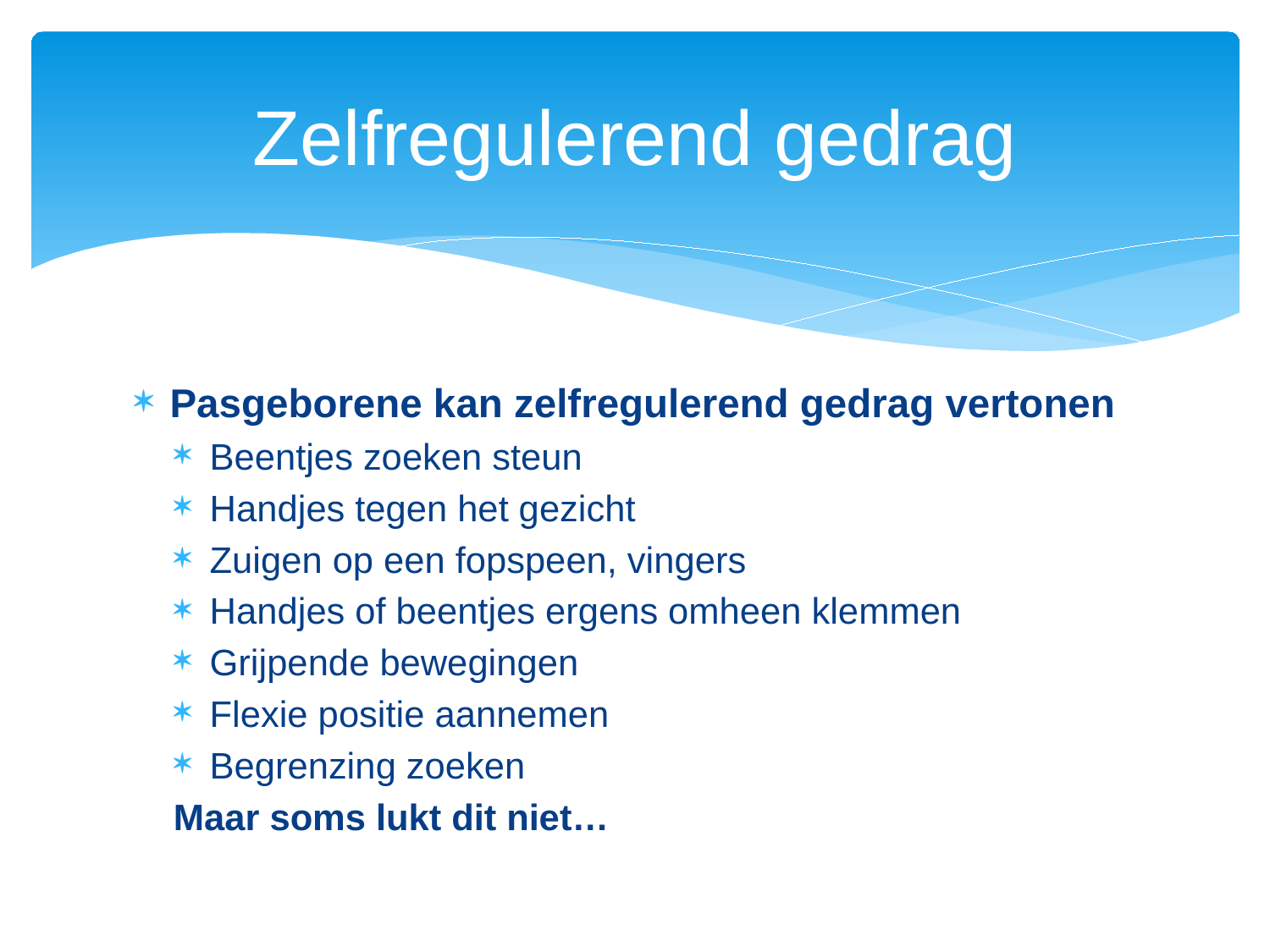

# Zelfregulerend gedrag
Pasgeborene kan zelfregulerend gedrag vertonen
Beentjes zoeken steun
Handjes tegen het gezicht
Zuigen op een fopspeen, vingers
Handjes of beentjes ergens omheen klemmen
Grijpende bewegingen
Flexie positie aannemen
Begrenzing zoeken
Maar soms lukt dit niet…